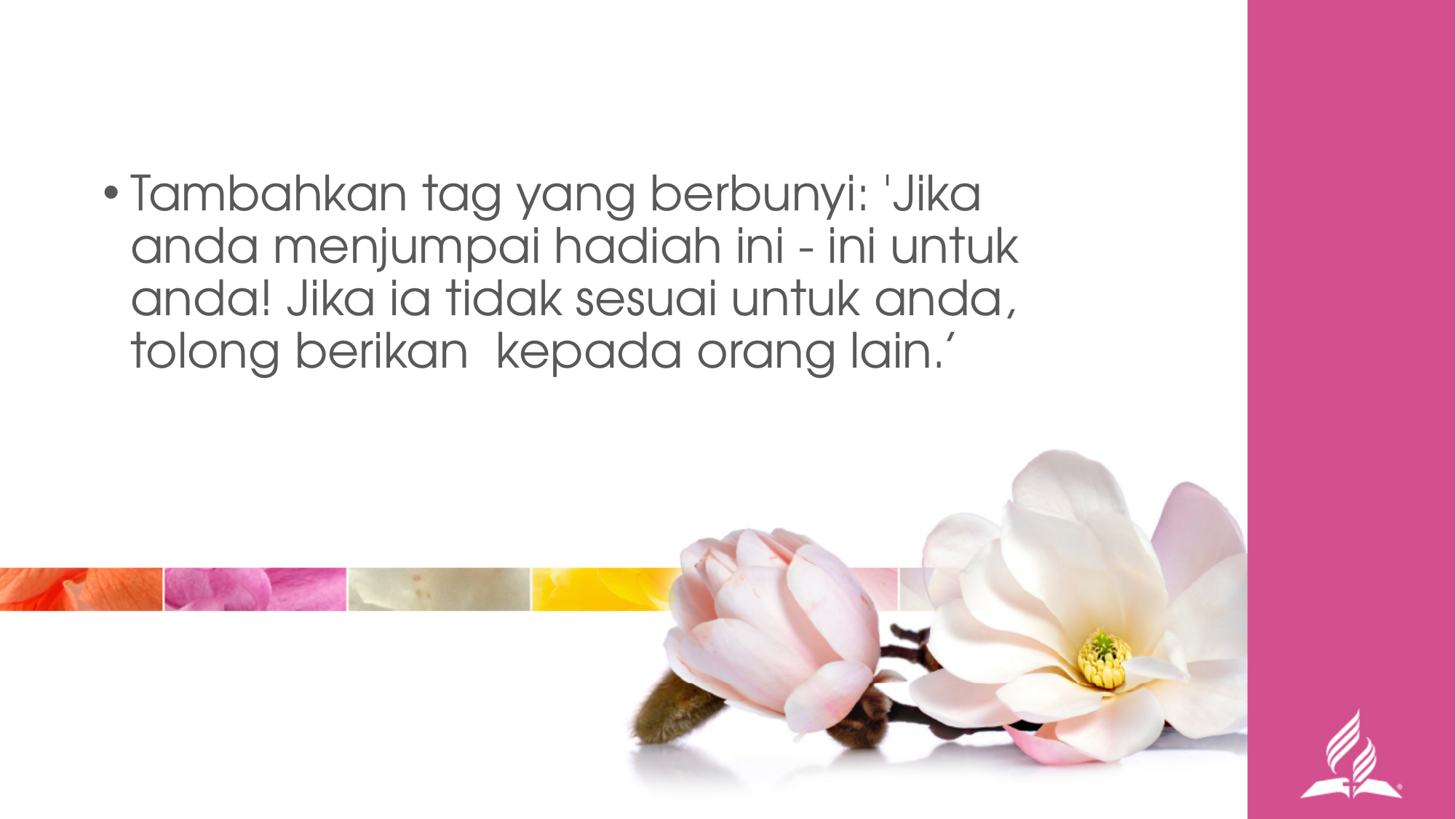

Tambahkan tag yang berbunyi: 'Jika anda menjumpai hadiah ini - ini untuk anda! Jika ia tidak sesuai untuk anda, tolong berikan  kepada orang lain.’